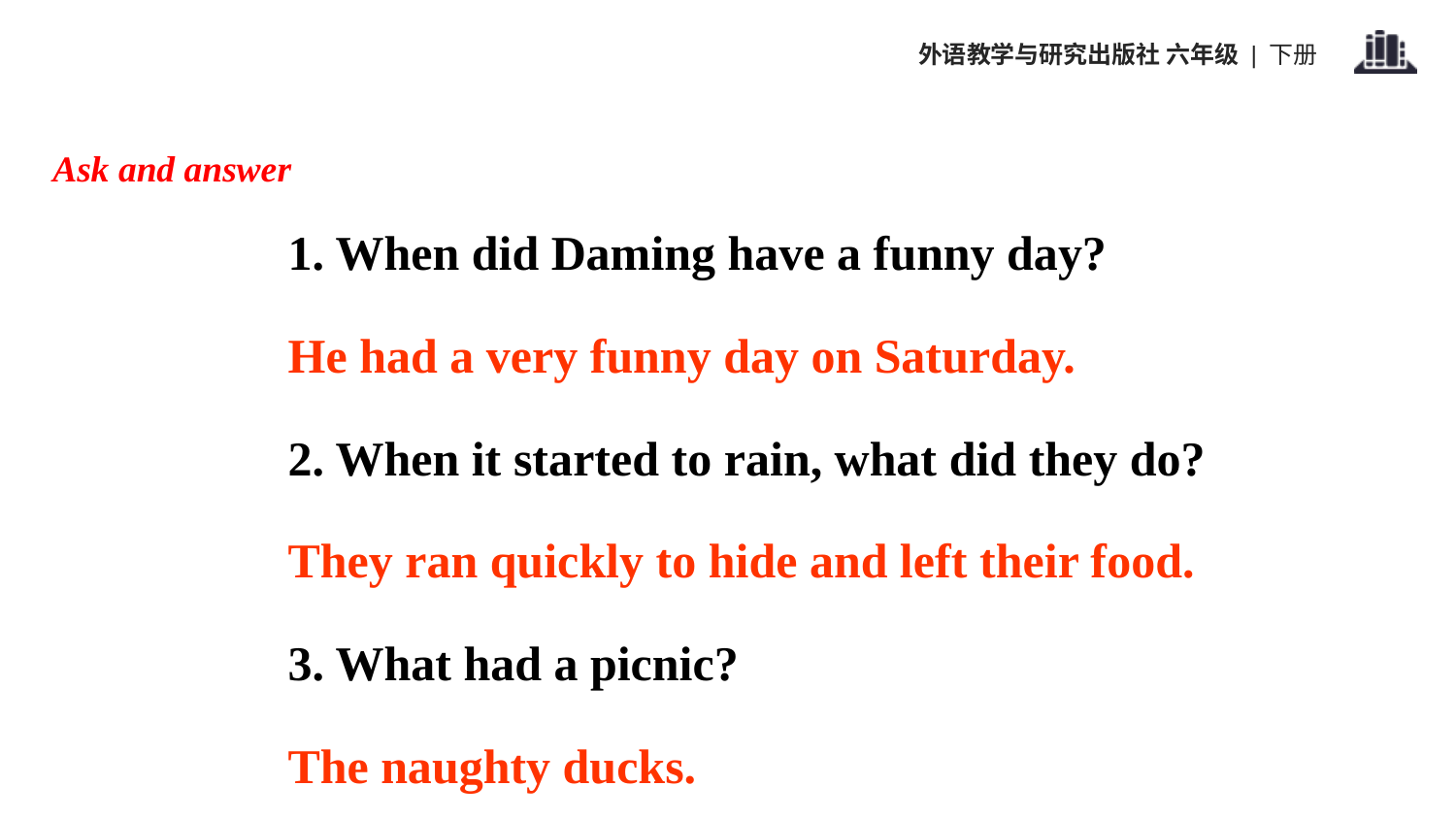

Ask and answer
1. When did Daming have a funny day?
He had a very funny day on Saturday.
2. When it started to rain, what did they do?
They ran quickly to hide and left their food.
3. What had a picnic?
The naughty ducks.